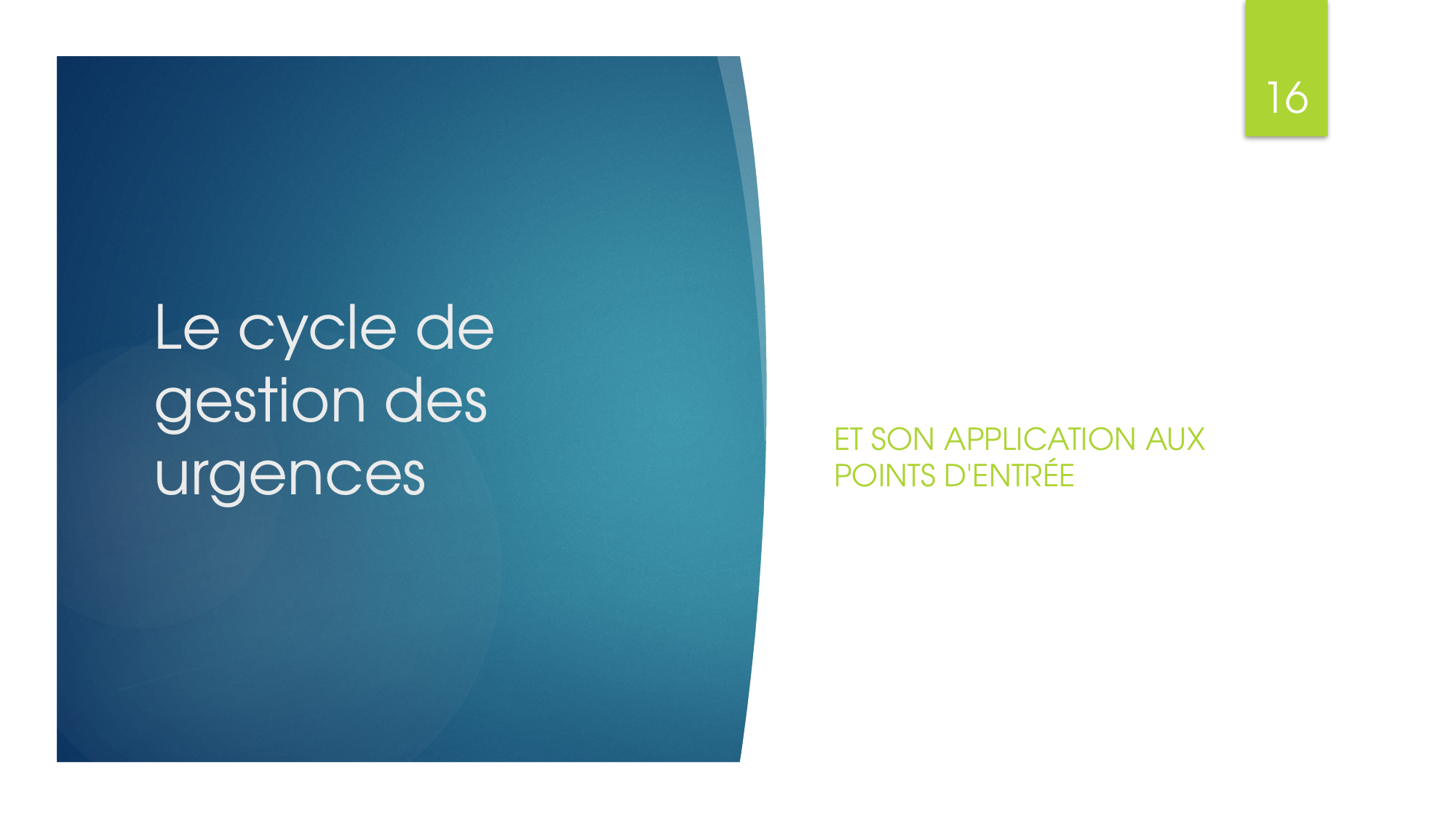

16
# Le cycle de gestion des urgences
Et son application aux points d'entrée